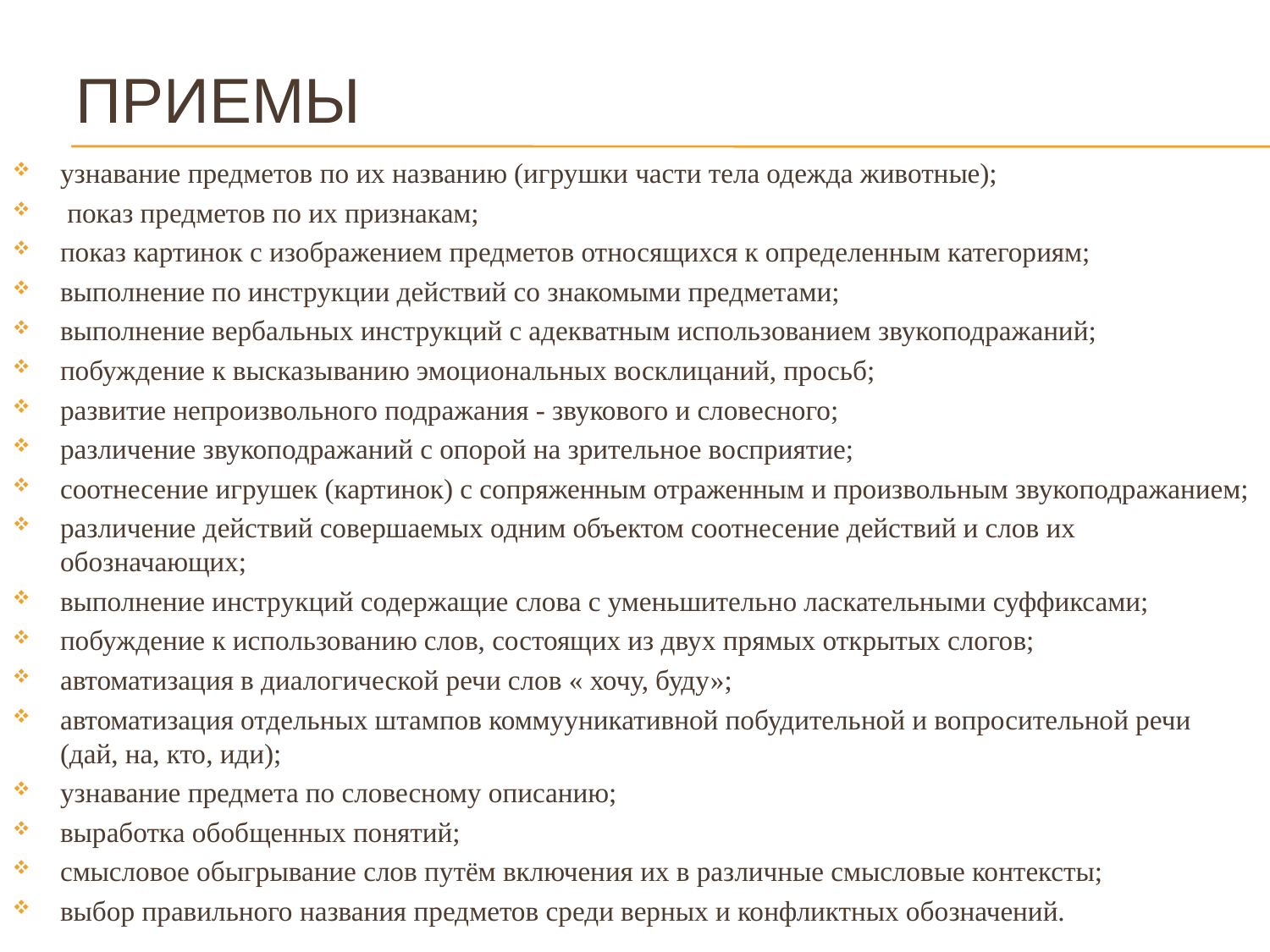

# Приемы
узнавание предметов по их названию (игрушки части тела одежда животные);
 показ предметов по их признакам;
показ картинок с изображением предметов относящихся к определенным категориям;
выполнение по инструкции действий со знакомыми предметами;
выполнение вербальных инструкций с адекватным использованием звукоподражаний;
побуждение к высказыванию эмоциональных восклицаний, просьб;
развитие непроизвольного подражания - звукового и словесного;
различение звукоподражаний с опорой на зрительное восприятие;
соотнесение игрушек (картинок) с сопряженным отраженным и произвольным звукоподражанием;
различение действий совершаемых одним объектом соотнесение действий и слов их обозначающих;
выполнение инструкций содержащие слова с уменьшительно ласкательными суффиксами;
побуждение к использованию слов, состоящих из двух прямых открытых слогов;
автоматизация в диалогической речи слов « хочу, буду»;
автоматизация отдельных штампов коммууникативной побудительной и вопросительной речи (дай, на, кто, иди);
узнавание предмета по словесному описанию;
выработка обобщенных понятий;
смысловое обыгрывание слов путём включения их в различные смысловые контексты;
выбор правильного названия предметов среди верных и конфликтных обозначений.